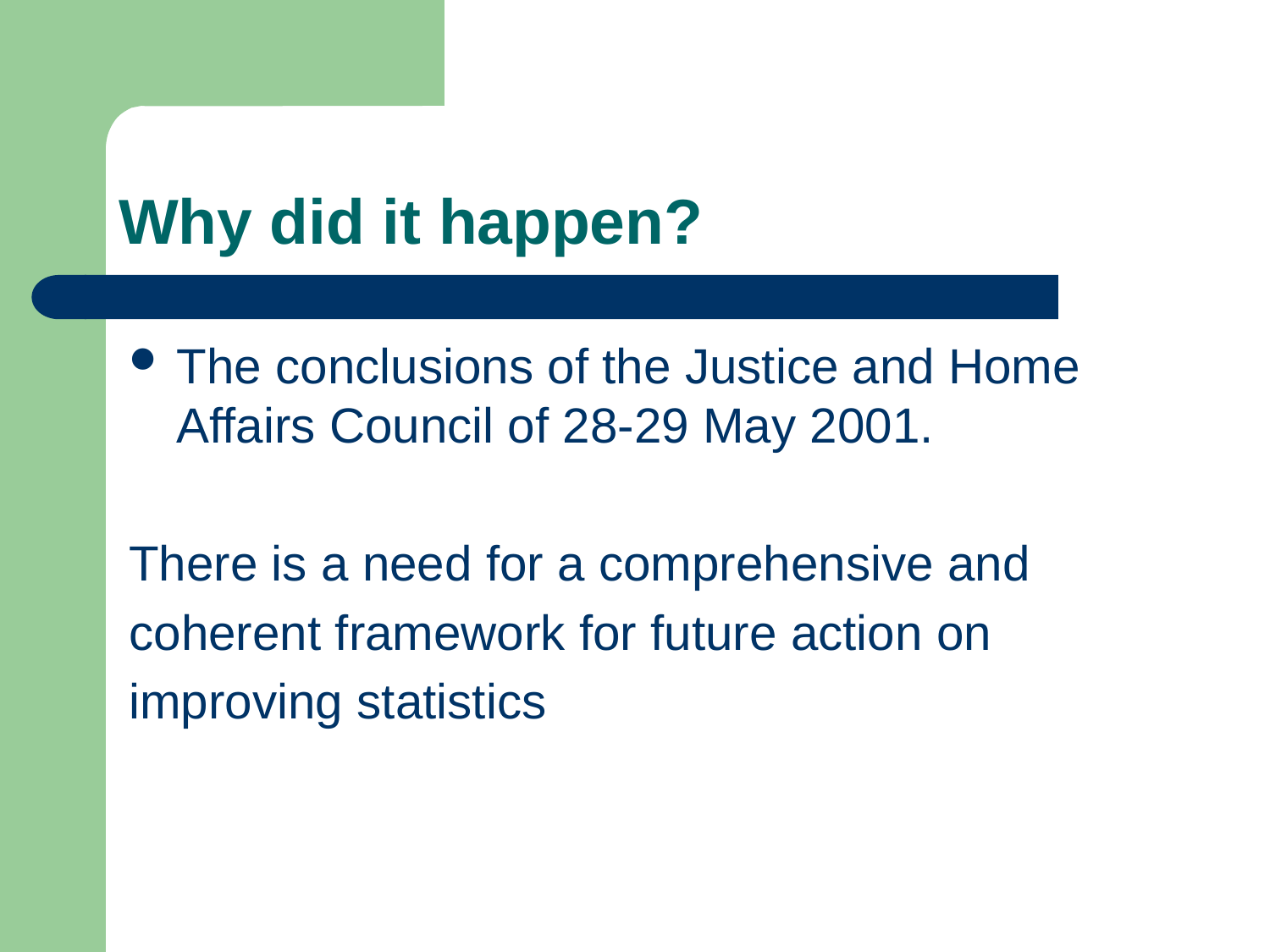

# Why did it happen?
The conclusions of the Justice and Home Affairs Council of 28-29 May 2001.

There is a need for a comprehensive and
coherent framework for future action on
improving statistics